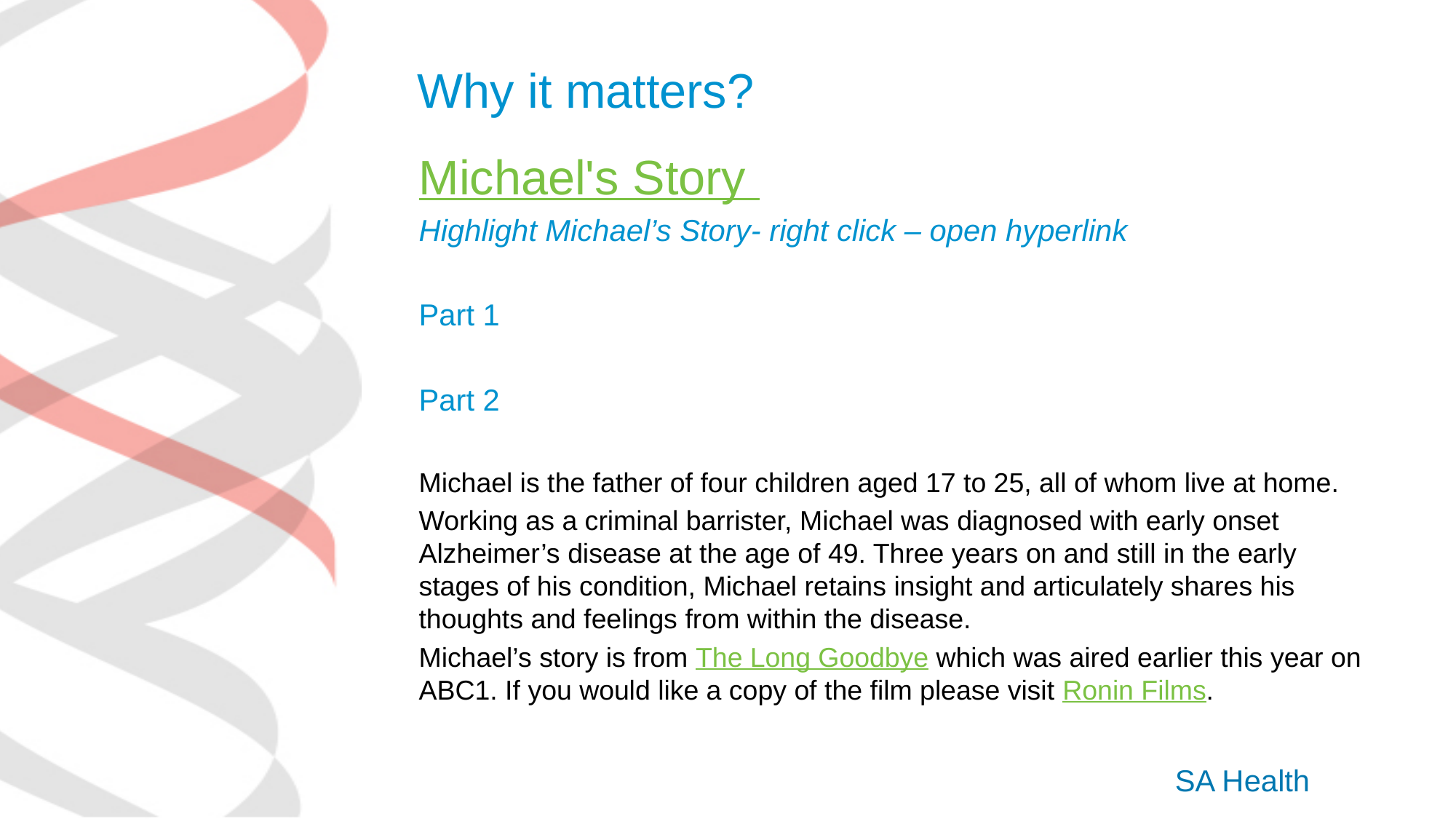

# Why it matters?
Michael's Story
Highlight Michael’s Story- right click – open hyperlink

Part 1

Part 2

Michael is the father of four children aged 17 to 25, all of whom live at home.
Working as a criminal barrister, Michael was diagnosed with early onset Alzheimer’s disease at the age of 49. Three years on and still in the early stages of his condition, Michael retains insight and articulately shares his thoughts and feelings from within the disease.
Michael’s story is from The Long Goodbye which was aired earlier this year on ABC1. If you would like a copy of the film please visit Ronin Films.